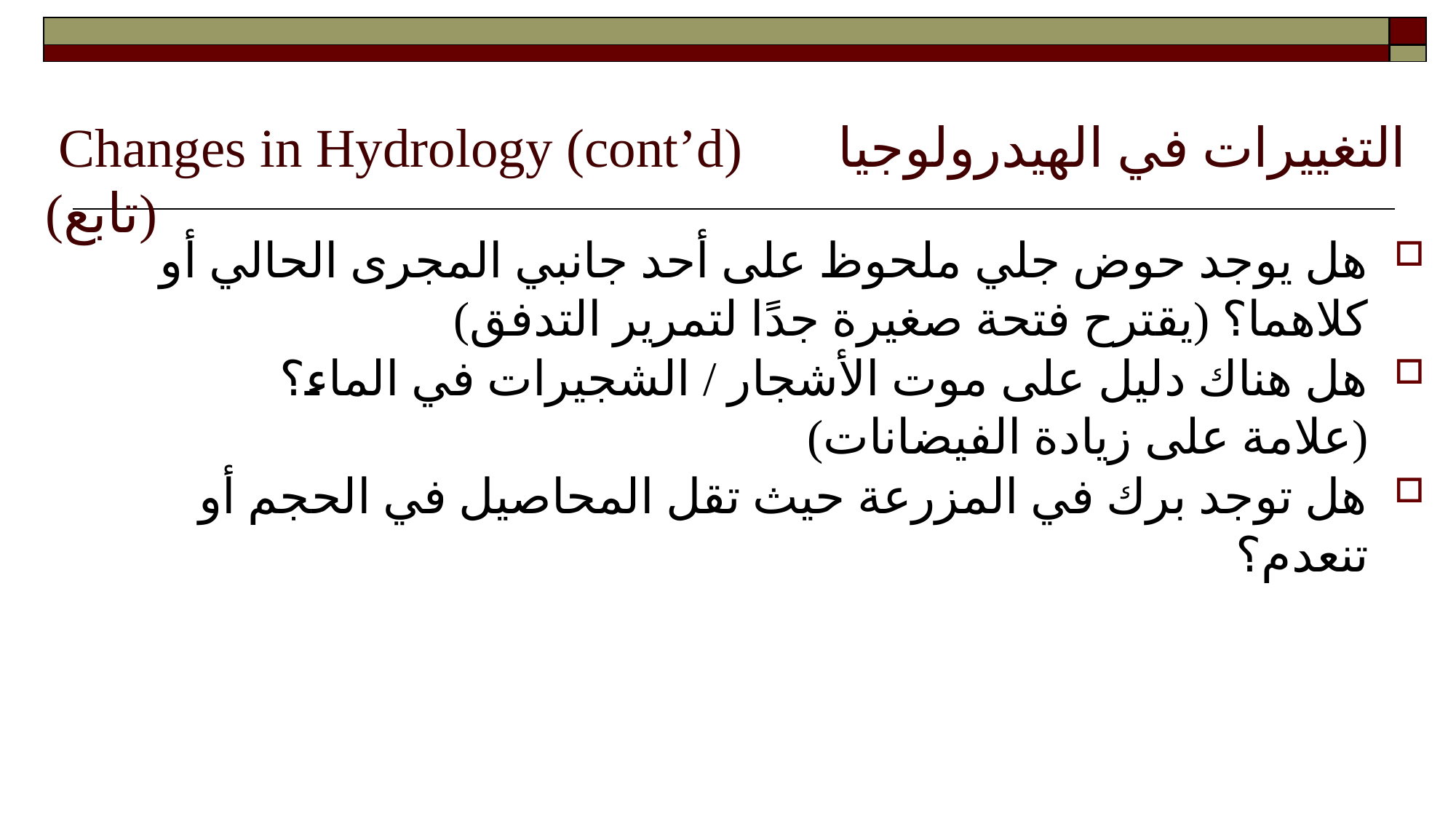

|  |  |
| --- | --- |
|  |  |
# Changes in Hydrology (cont’d)       التغييرات في الهيدرولوجيا (تابع)
هل يوجد حوض جلي ملحوظ على أحد جانبي المجرى الحالي أو كلاهما؟ (يقترح فتحة صغيرة جدًا لتمرير التدفق)
هل هناك دليل على موت الأشجار / الشجيرات في الماء؟ (علامة على زيادة الفيضانات)
هل توجد برك في المزرعة حيث تقل المحاصيل في الحجم أو تنعدم؟